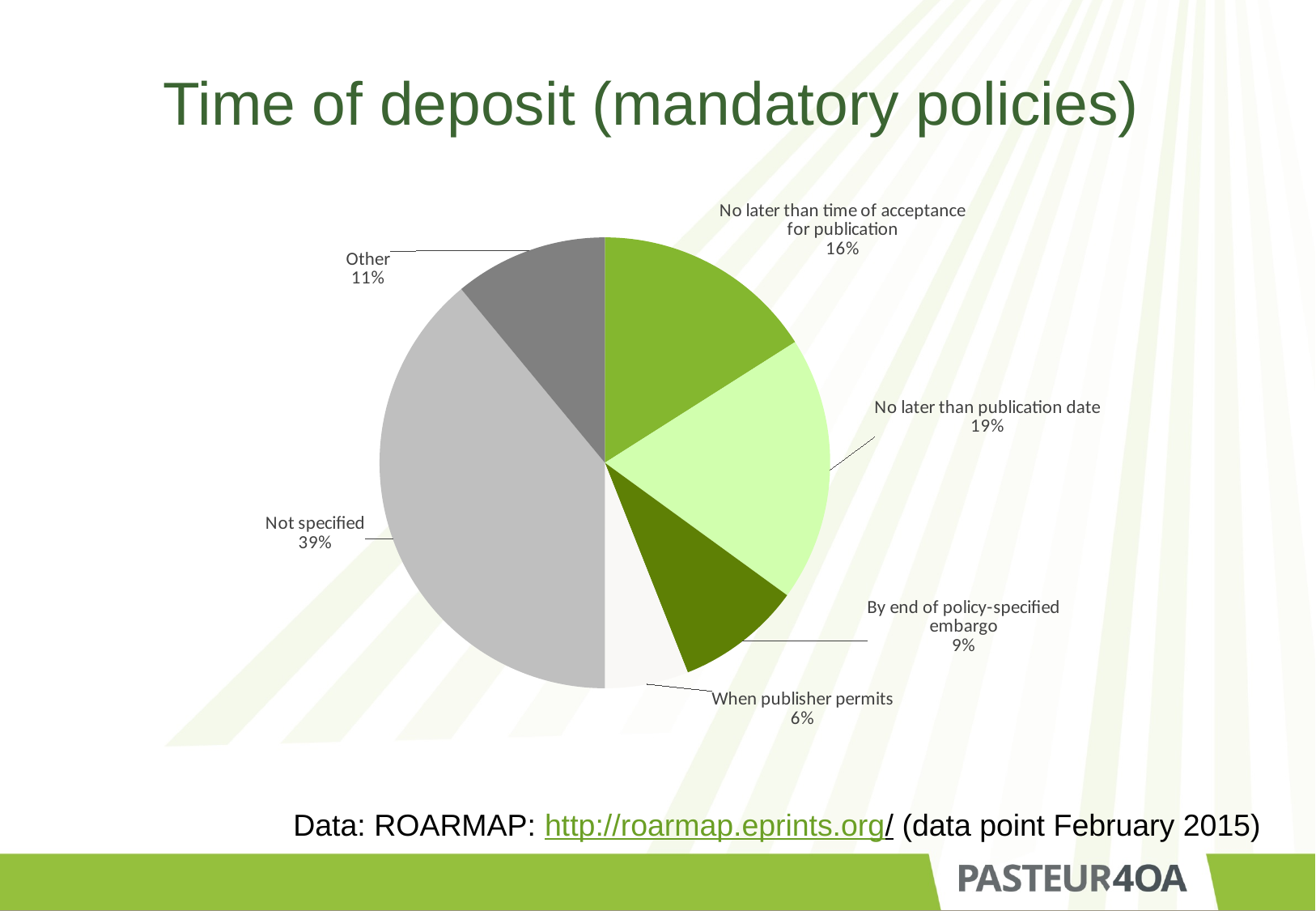

# Time of deposit (mandatory policies)

### Chart

| Category |  2 |
|---|---|
| No later than time of acceptance for publication | 0.16 |
| No later than publication date | 0.19 |
| By end of policy-specified embargo | 0.09 |
| When publisher permits | 0.06 |
| Not specified | 0.39 |
| Other | 0.11 |
Data: ROARMAP: http://roarmap.eprints.org/ (data point February 2015)